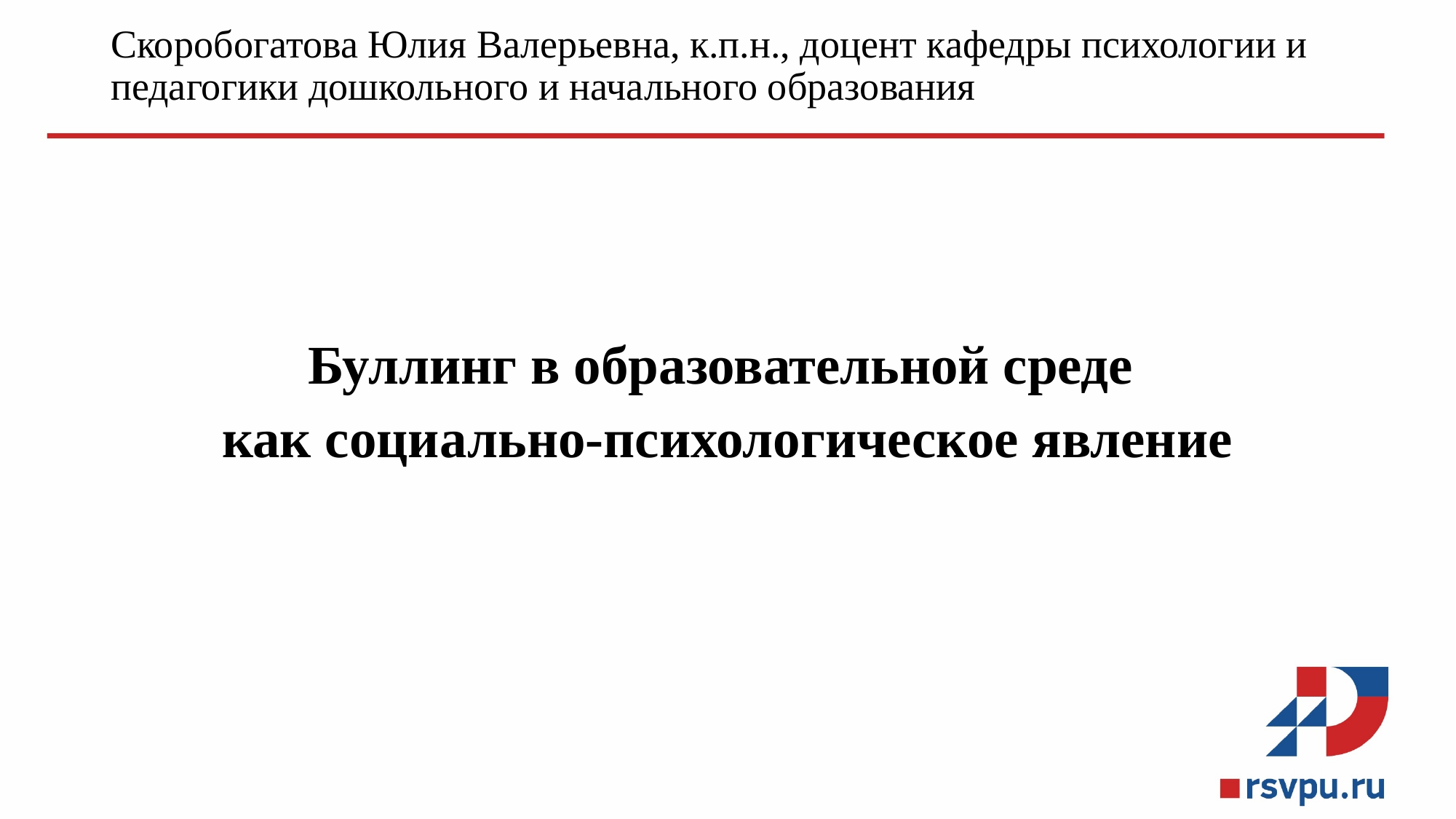

# Скоробогатова Юлия Валерьевна, к.п.н., доцент кафедры психологии и педагогики дошкольного и начального образования

Буллинг в образовательной среде
как социально-психологическое явление